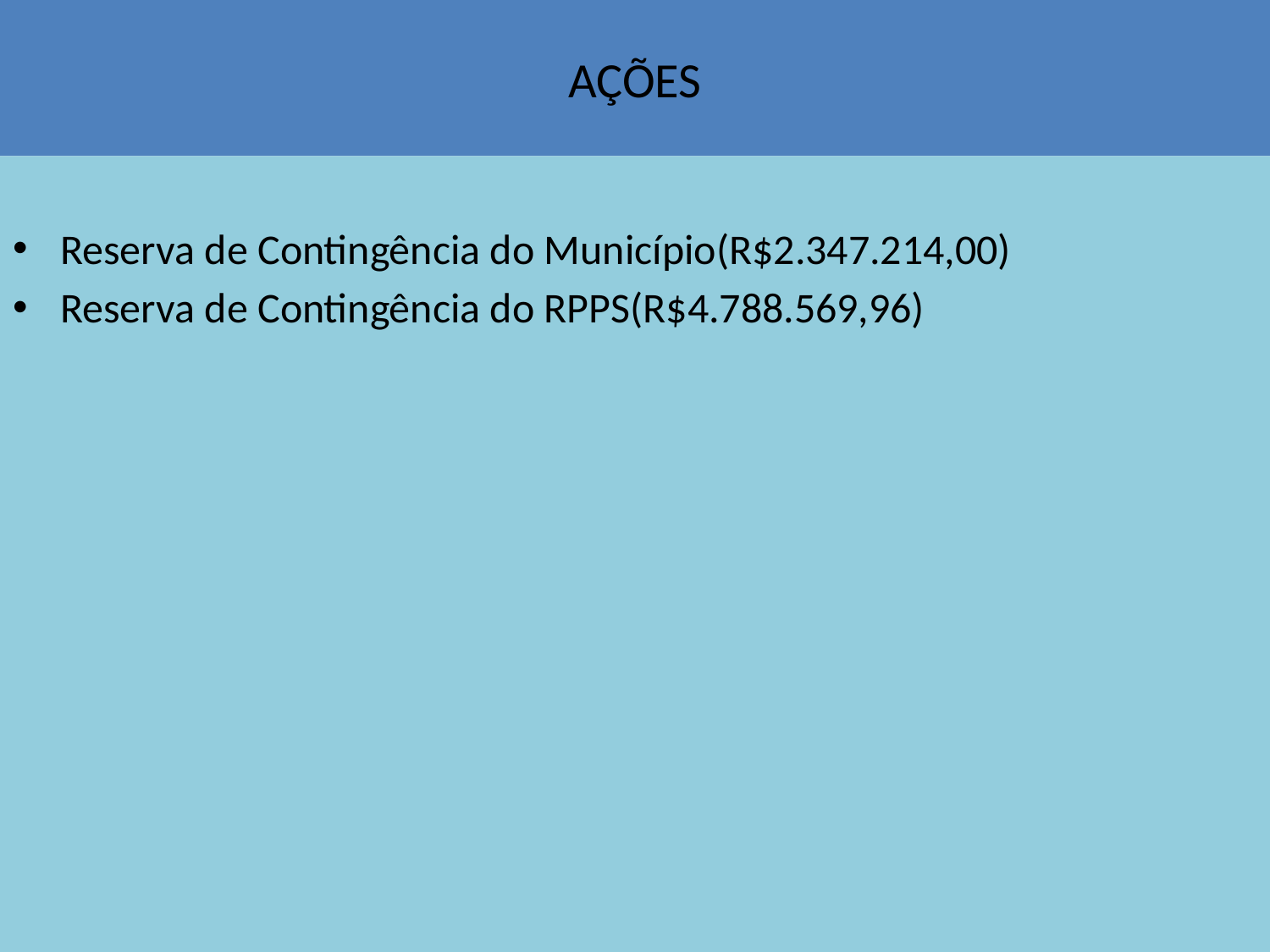

# AÇÕES

Reserva de Contingência do Município(R$2.347.214,00)
Reserva de Contingência do RPPS(R$4.788.569,96)